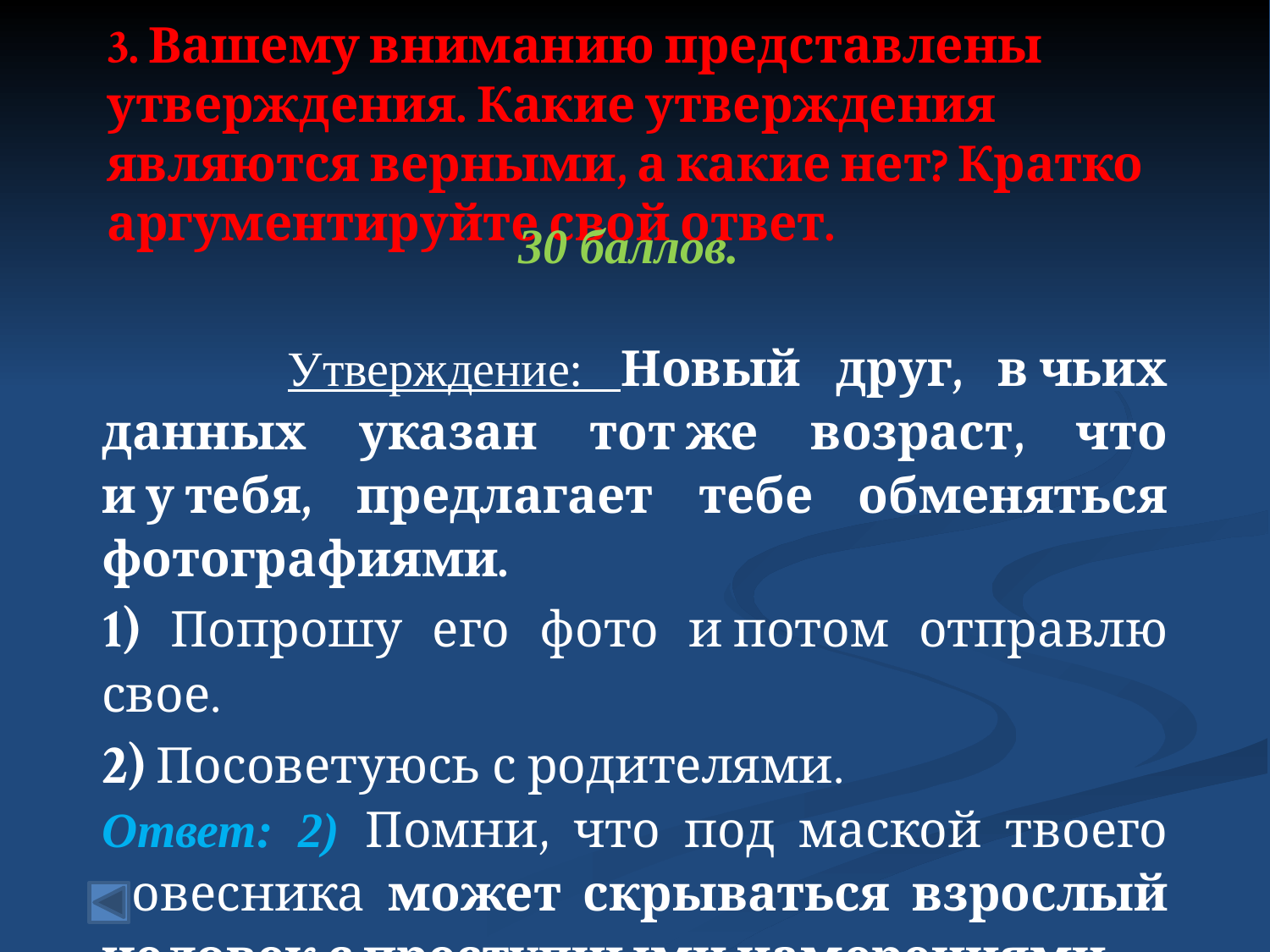

# 3. Вашему вниманию представлены  утверждения. Какие утверждения являются верными, а какие нет? Кратко аргументируйте свой ответ.
30 баллов.

     Утверждение: Новый друг, в чьих данных указан тот же возраст, что и у тебя, предлагает тебе обменяться фотографиями.
1) Попрошу его фото и потом отправлю свое.
2) Посоветуюсь с родителями.
Ответ: 2) Помни, что под маской твоего ровесника может скрываться взрослый человек с преступными намерениями.